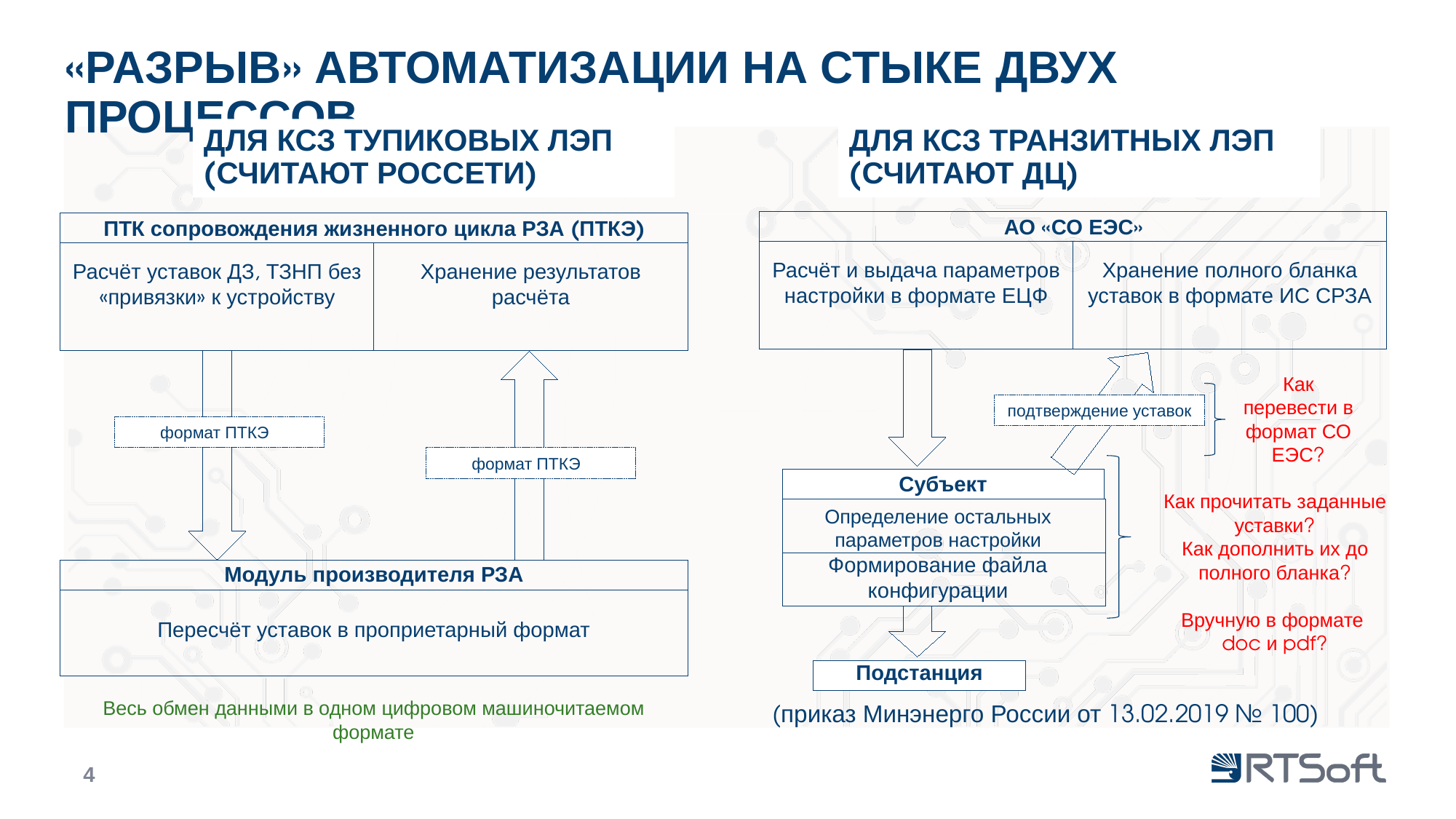

# «Разрыв» автоматизации на стыке двух процессов
Для КСЗ тупиковых ЛЭП (Считают Россети)
Для КСЗ транзитных ЛЭП (Считают ДЦ)
АО «СО ЕЭС»
ПТК сопровождения жизненного цикла РЗА (ПТКЭ)

Расчёт и выдача параметров настройки в формате ЕЦФ
Хранение полного бланка уставок в формате ИС СРЗА
Расчёт уставок ДЗ, ТЗНП без «привязки» к устройству
Хранение результатов расчёта
Как перевести в формат СО ЕЭС?

подтверждение уставок
формат ПТКЭ

формат ПТКЭ

Субъект

Как прочитать заданные уставки?
Как дополнить их до полного бланка?

Вручную в формате
doc и pdf?
Определение остальных параметров настройки
Формирование файла конфигурации

Модуль производителя РЗА

Пересчёт уставок в проприетарный формат
Подстанция

Весь обмен данными в одном цифровом машиночитаемом формате
(приказ Минэнерго России от 13.02.2019 № 100)
4